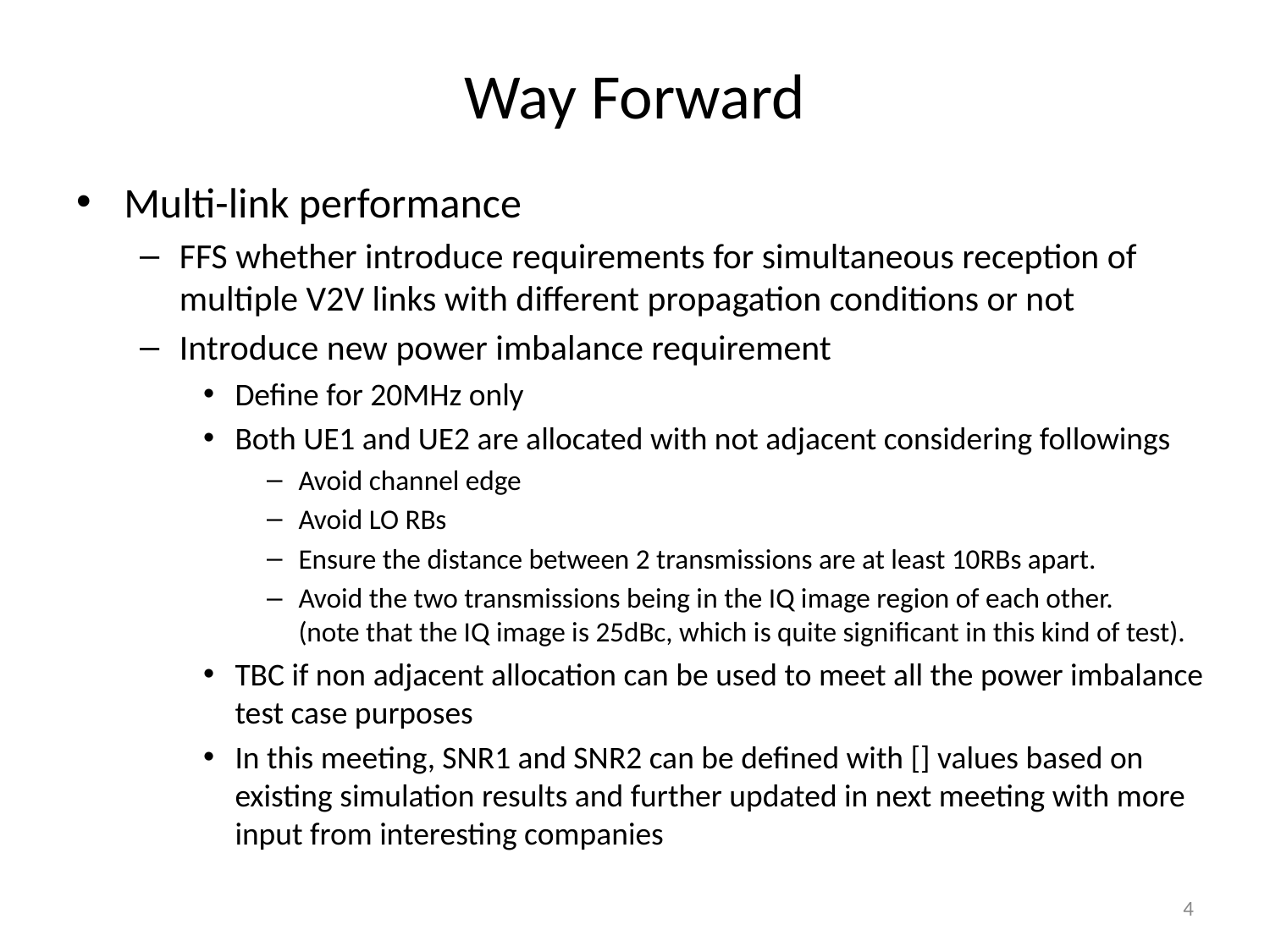

# Way Forward
Multi-link performance
FFS whether introduce requirements for simultaneous reception of multiple V2V links with different propagation conditions or not
Introduce new power imbalance requirement
Define for 20MHz only
Both UE1 and UE2 are allocated with not adjacent considering followings
Avoid channel edge
Avoid LO RBs
Ensure the distance between 2 transmissions are at least 10RBs apart.
Avoid the two transmissions being in the IQ image region of each other.
(note that the IQ image is 25dBc, which is quite significant in this kind of test).
TBC if non adjacent allocation can be used to meet all the power imbalance test case purposes
In this meeting, SNR1 and SNR2 can be defined with [] values based on existing simulation results and further updated in next meeting with more input from interesting companies
4